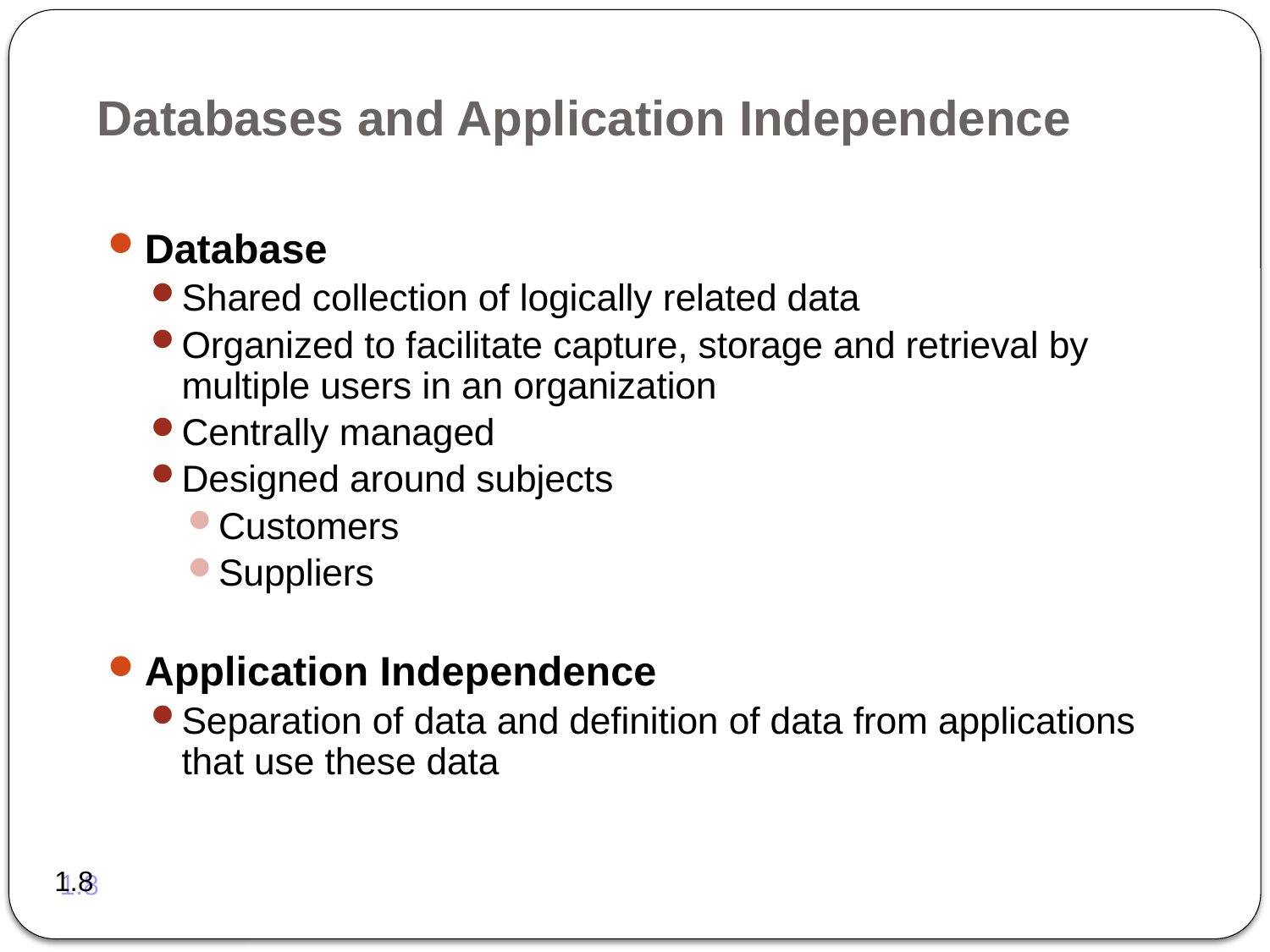

# Databases and Application Independence
Database
Shared collection of logically related data
Organized to facilitate capture, storage and retrieval by multiple users in an organization
Centrally managed
Designed around subjects
Customers
Suppliers

Application Independence
Separation of data and definition of data from applications that use these data

1.8